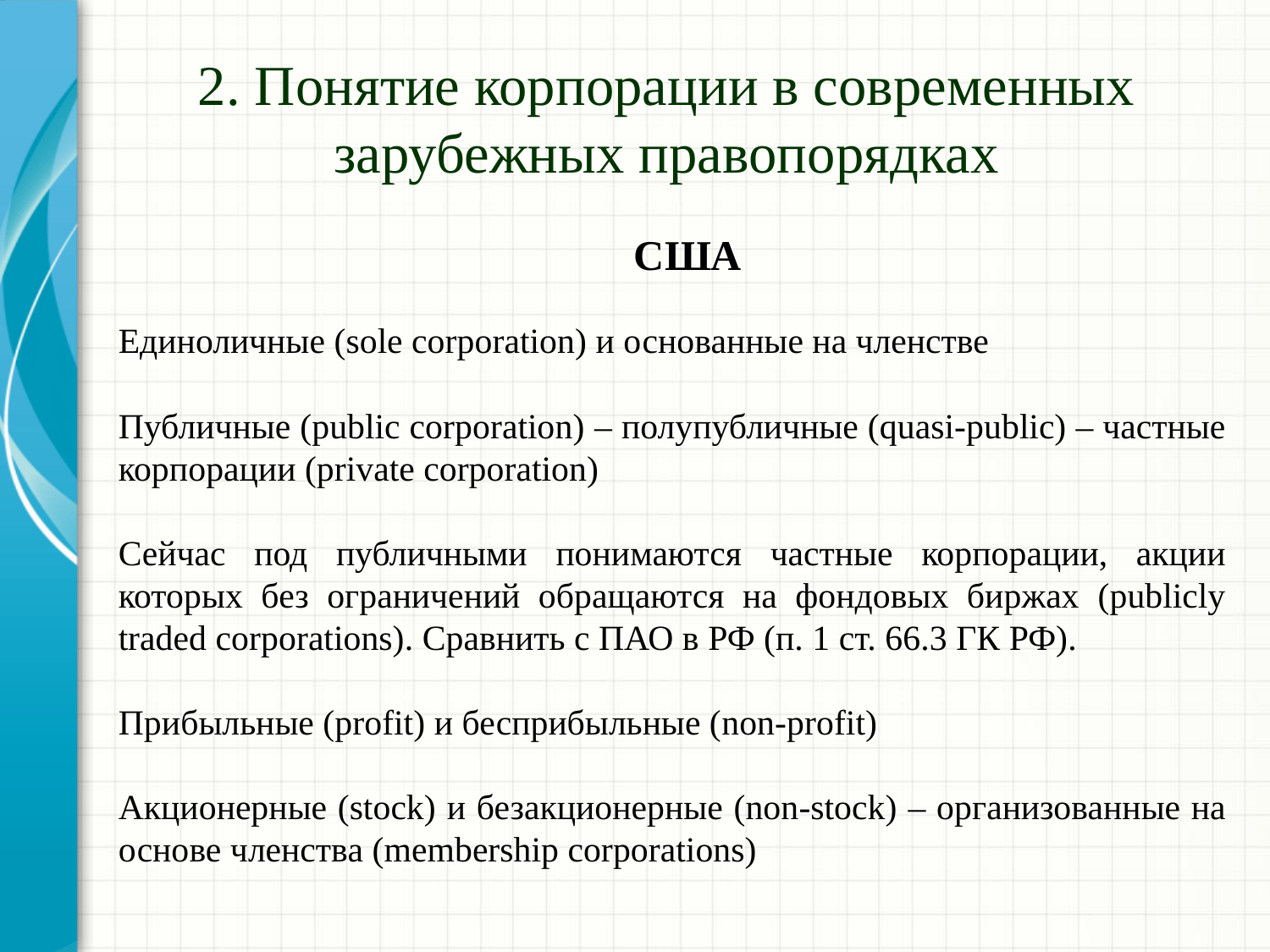

# 2. Понятие корпорации в современных зарубежных правопорядках
США
Единоличные (sole corporation) и основанные на членстве

Публичные (public corporation) – полупубличные (quasi-public) – частные корпорации (private corporation)

Сейчас под публичными понимаются частные корпорации, акции которых без ограничений обращаются на фондовых биржах (publicly traded corporations). Сравнить с ПАО в РФ (п. 1 ст. 66.3 ГК РФ).

Прибыльные (profit) и бесприбыльные (non-profit)

Акционерные (stock) и безакционерные (non-stock) – организованные на основе членства (membership corporations)